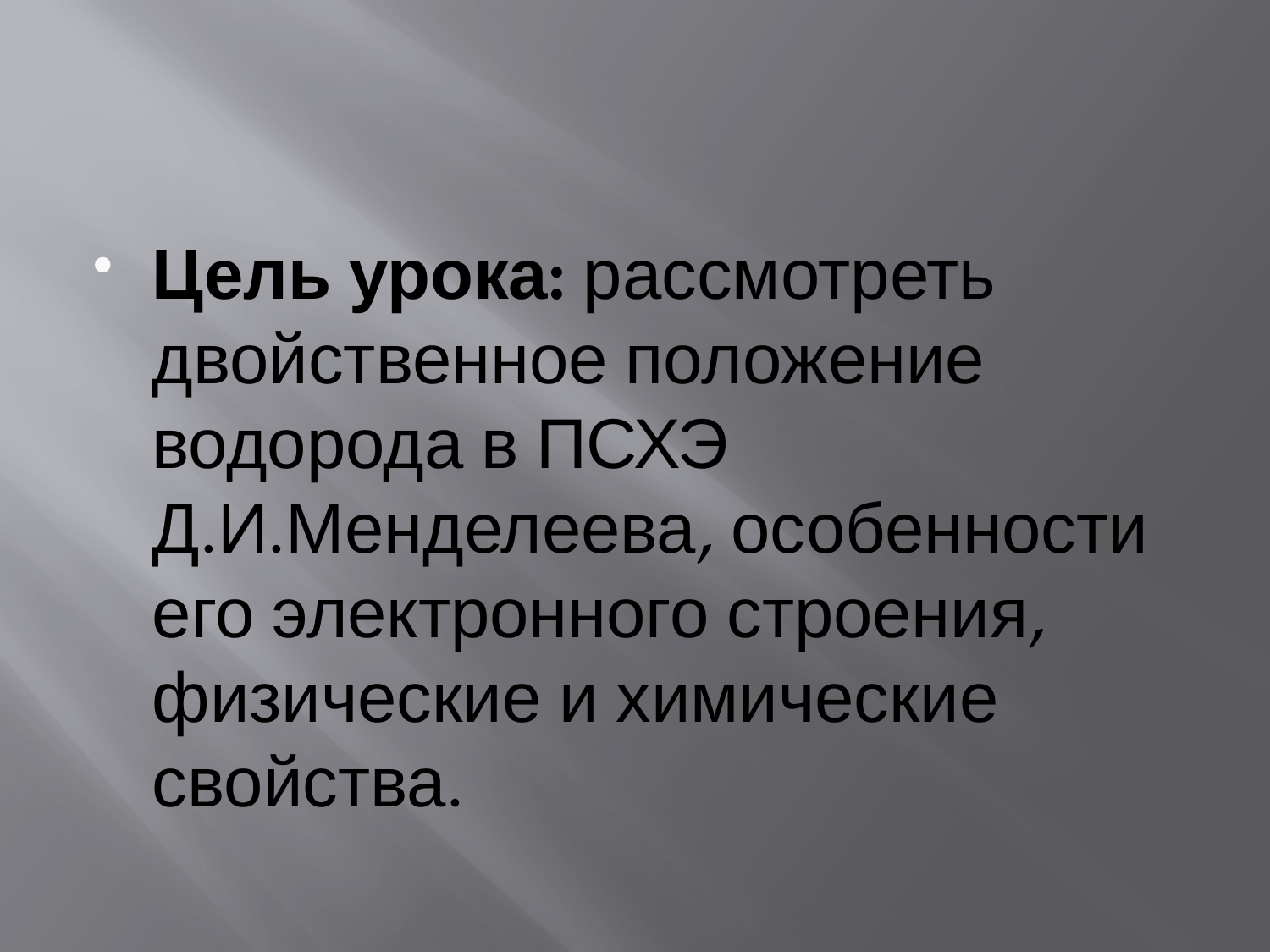

#
Цель урока: рассмотреть двойственное положение водорода в ПСХЭ Д.И.Менделеева, особенности его электронного строения, физические и химические свойства.